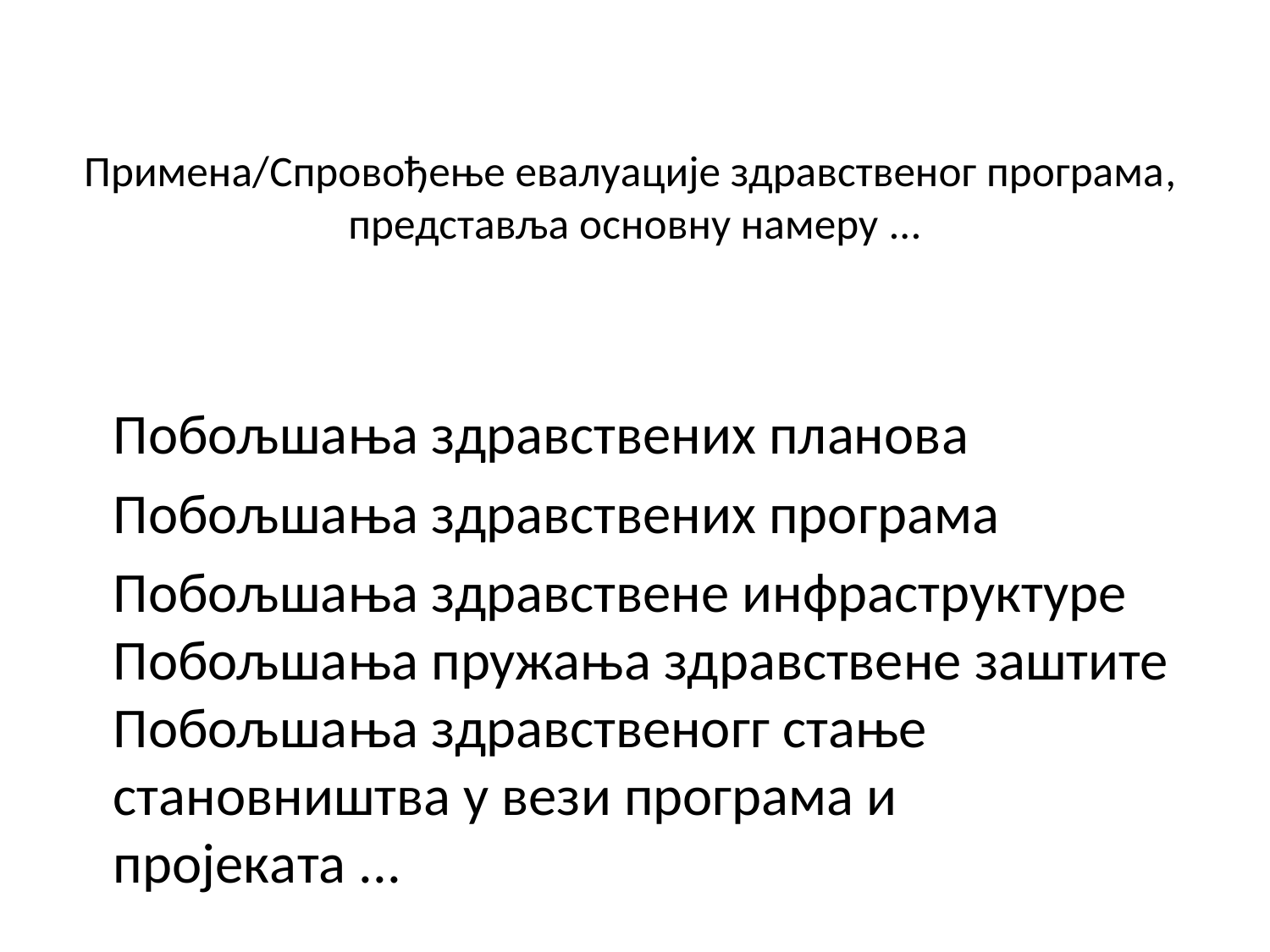

# Примена/Спровођење евалуације здравственог програма, представља основну намеру ...
	Побољшања здравствених планова
	Побољшања здравствених програма
	Побољшања здравствене инфраструктуре Побољшања пружања здравствене заштите Побољшања здравственогг стање становништва у вези програма и пројеката ...